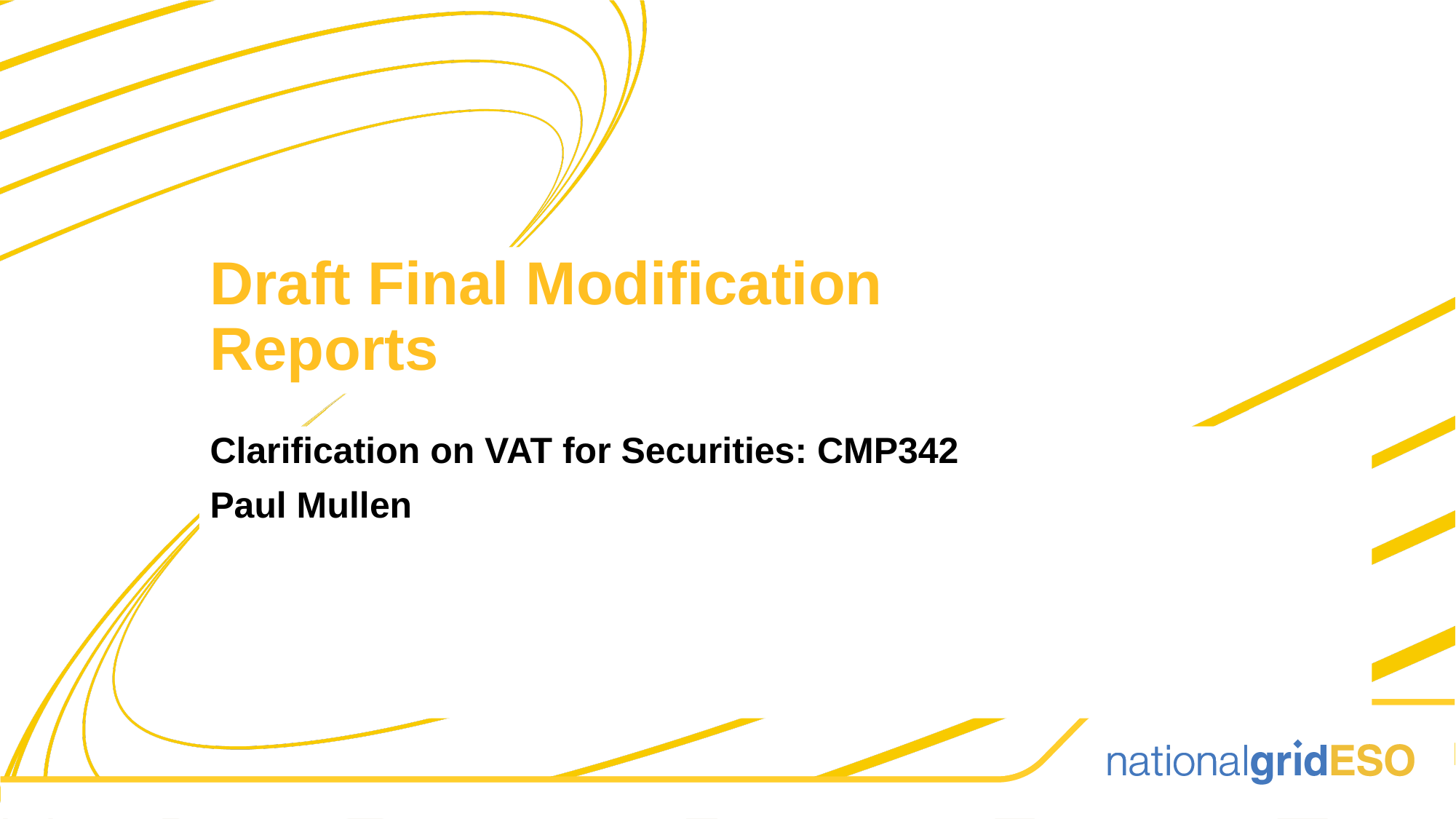

Draft Final Modification Reports
Clarification on VAT for Securities: CMP342
Paul Mullen